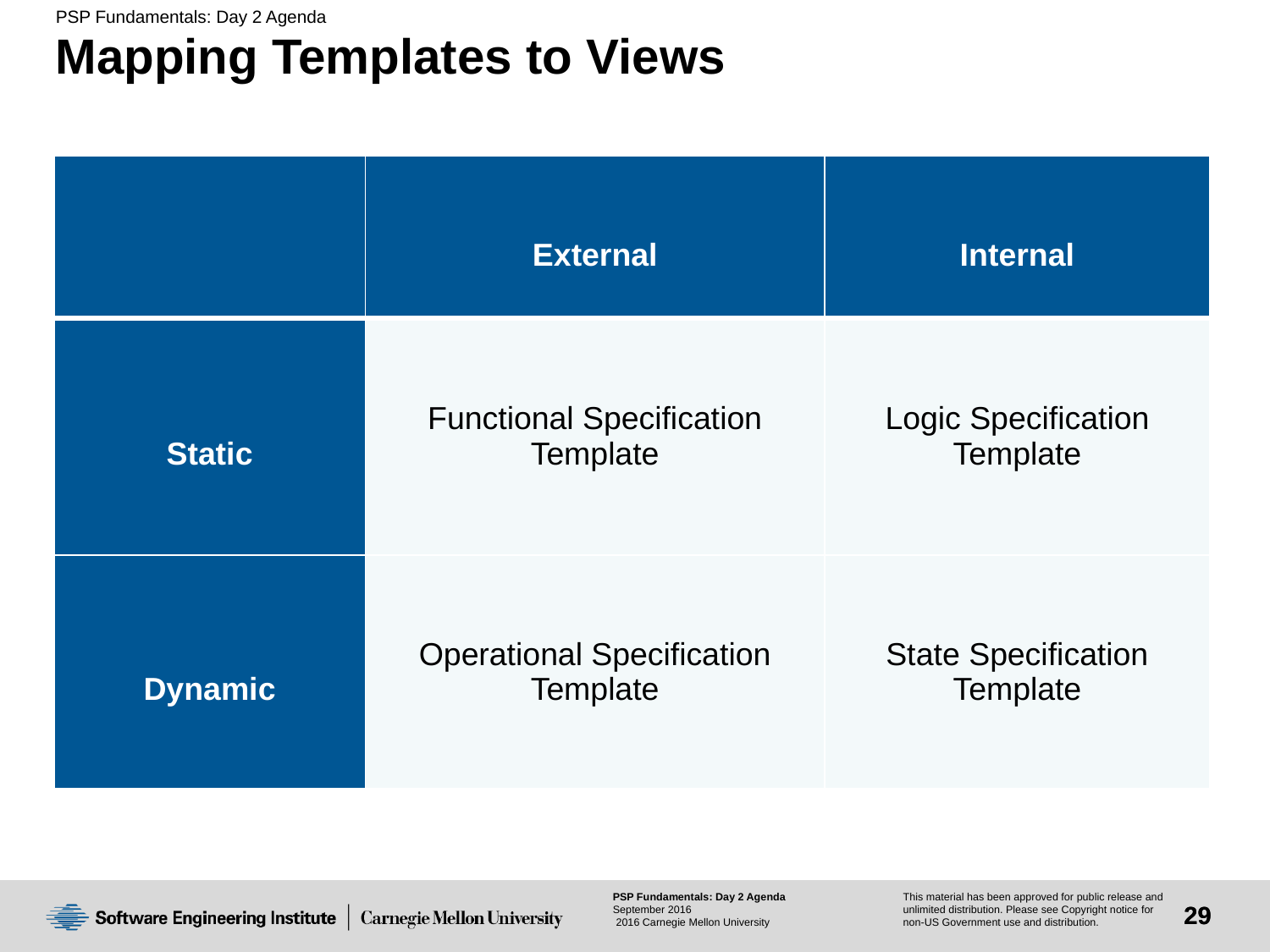

# Mapping Templates to Views
|  | External | Internal |
| --- | --- | --- |
| Static | Functional Specification Template | Logic Specification Template |
| Dynamic | Operational Specification Template | State Specification Template |